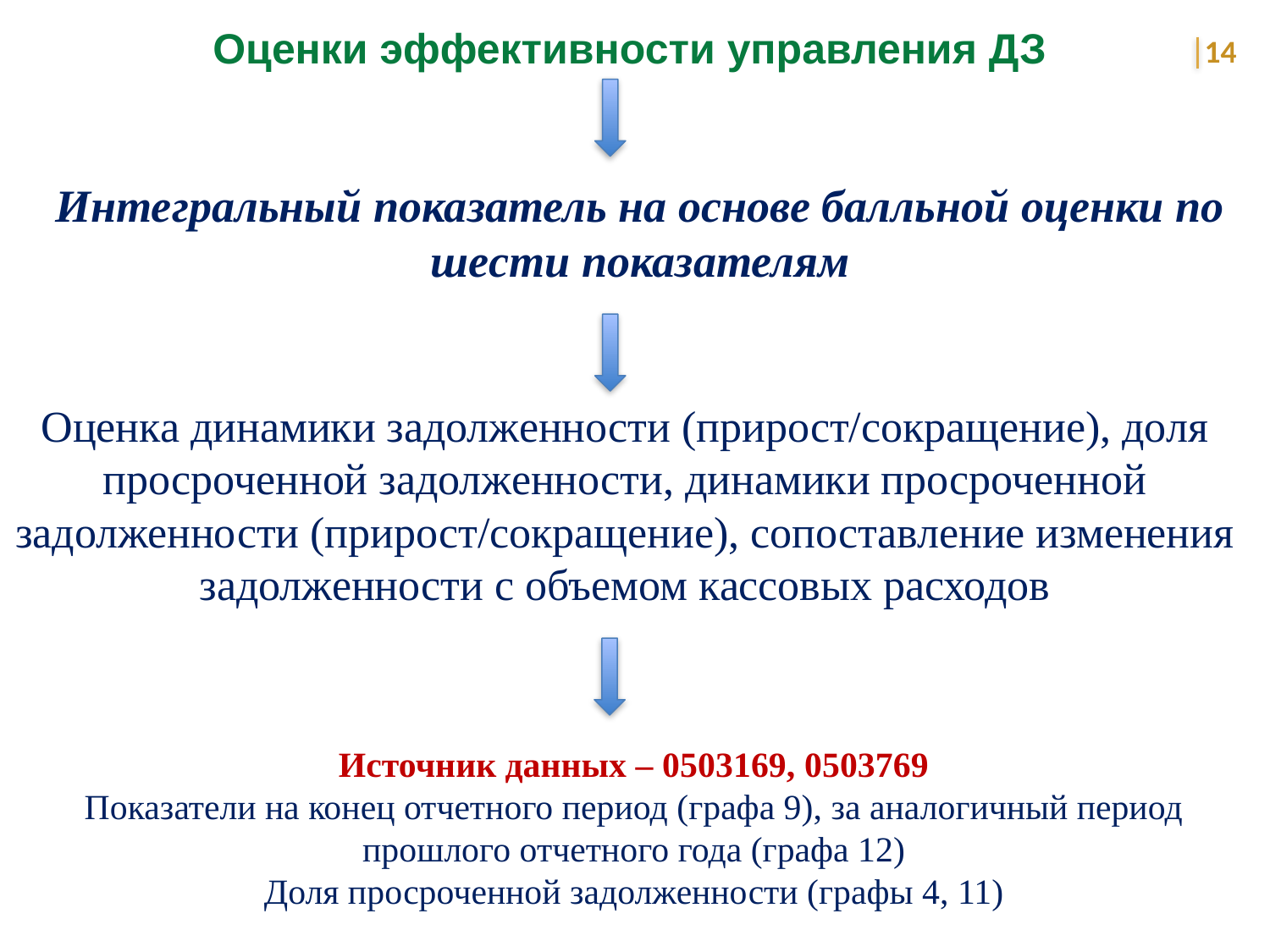

Оценки эффективности управления ДЗ
14

Интегральный показатель на основе балльной оценки по шести показателям

Оценка динамики задолженности (прирост/сокращение), доля просроченной задолженности, динамики просроченной задолженности (прирост/сокращение), сопоставление изменения задолженности с объемом кассовых расходов

Источник данных – 0503169, 0503769
Показатели на конец отчетного период (графа 9), за аналогичный период прошлого отчетного года (графа 12)
Доля просроченной задолженности (графы 4, 11)